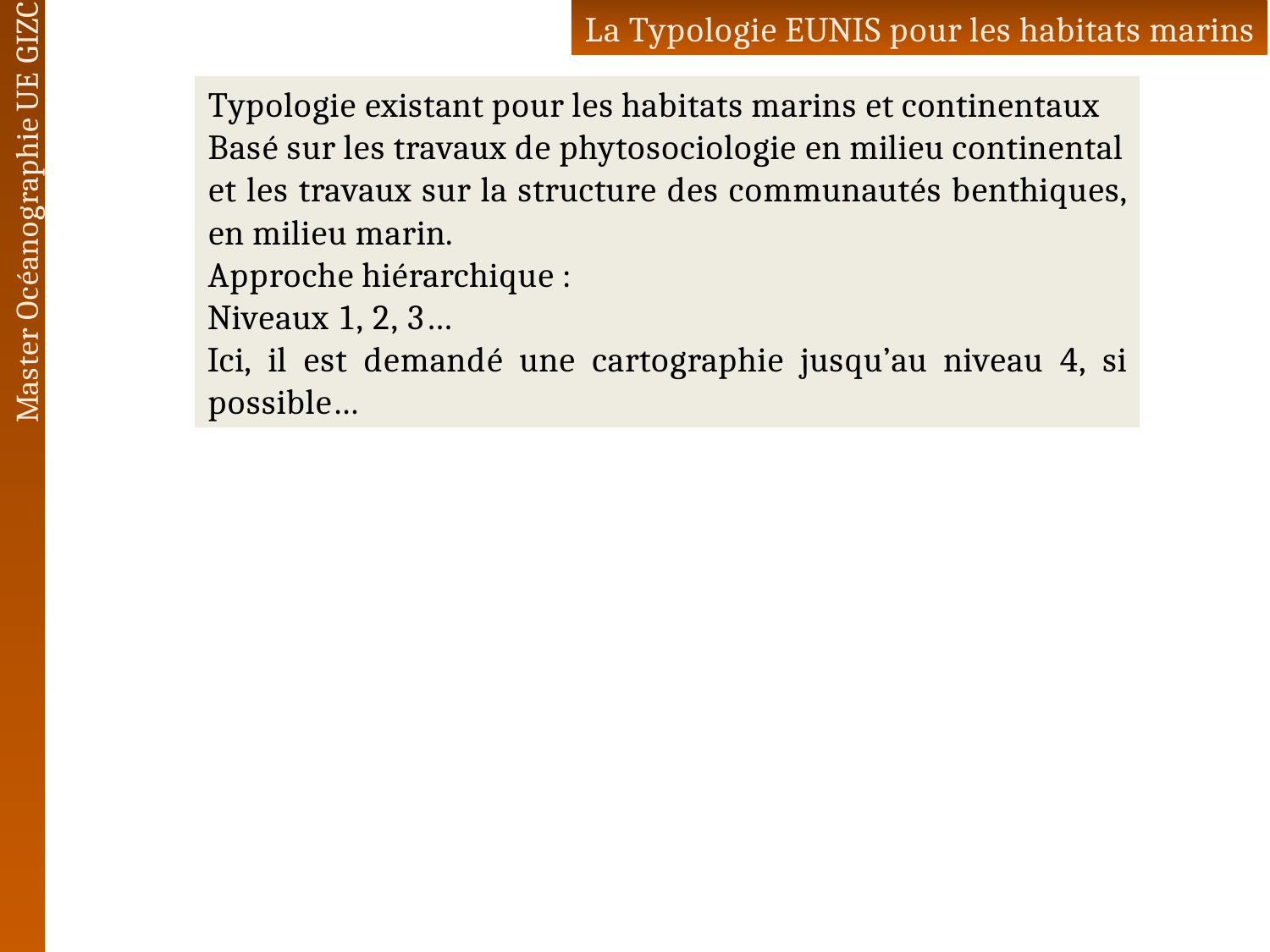

La Typologie EUNIS pour les habitats marins

Master Océanographie UE GIZC
Typologie existant pour les habitats marins et continentaux
Basé sur les travaux de phytosociologie en milieu continental
et les travaux sur la structure des communautés benthiques, en milieu marin.
Approche hiérarchique :
Niveaux 1, 2, 3…
Ici, il est demandé une cartographie jusqu’au niveau 4, si possible…